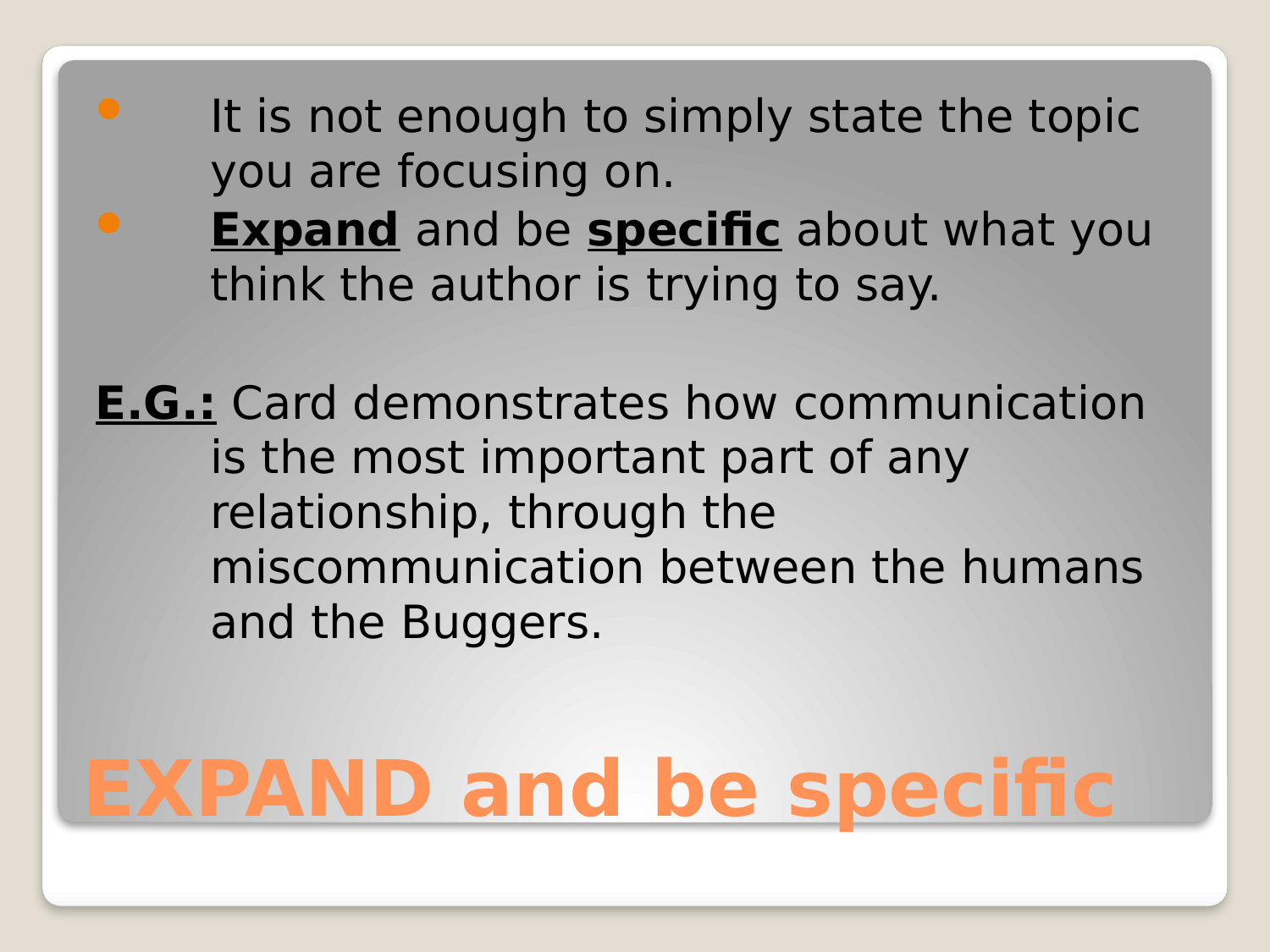

It is not enough to simply state the topic you are focusing on.
Expand and be specific about what you think the author is trying to say.

E.G.: Card demonstrates how communication is the most important part of any relationship, through the miscommunication between the humans and the Buggers.
# EXPAND and be specific